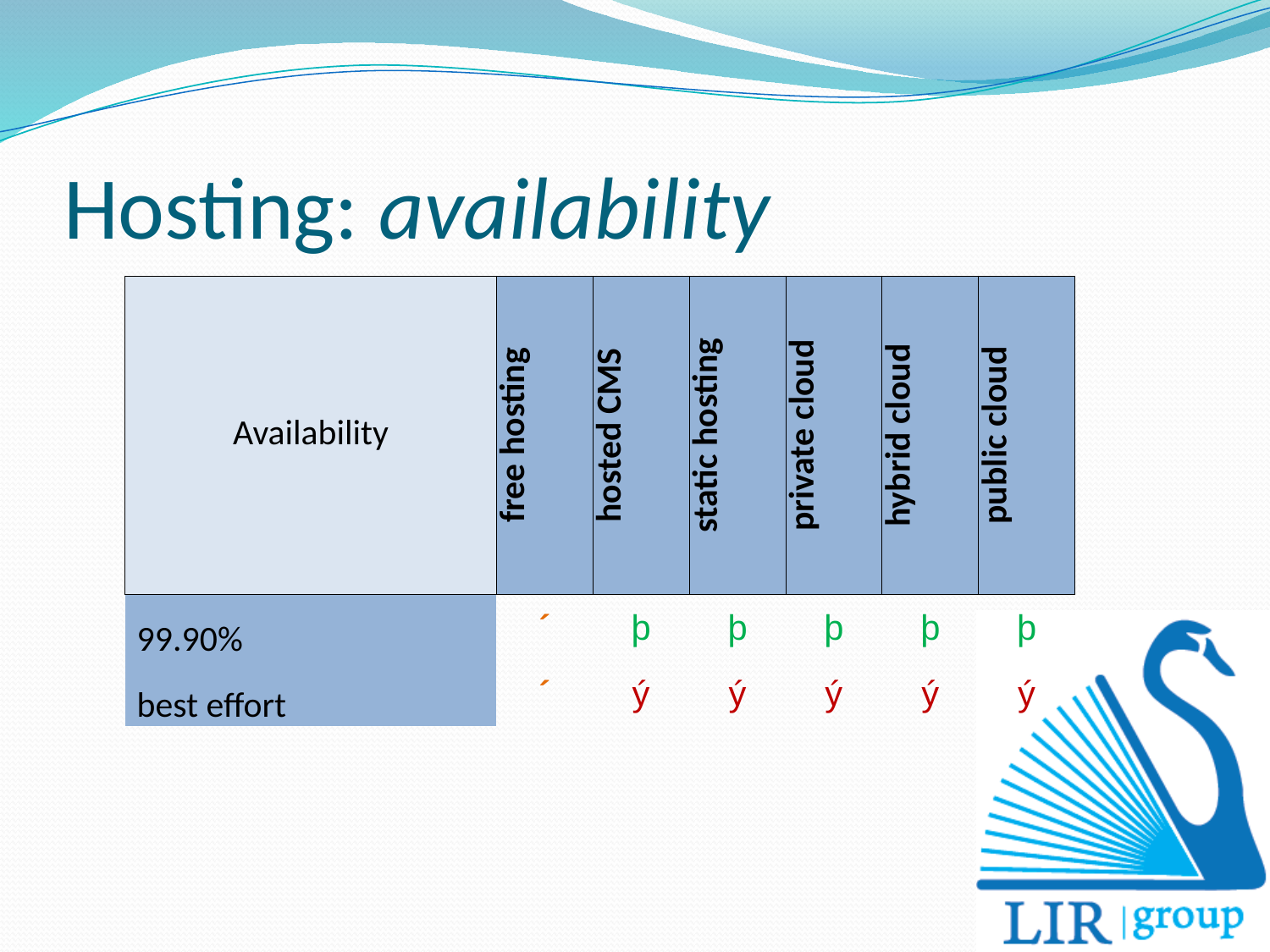

# Hosting: availability
| Availability | free hosting | hosted CMS | static hosting | private cloud | hybrid cloud | public cloud |
| --- | --- | --- | --- | --- | --- | --- |
| 99.90% | ´ | þ | þ | þ | þ | þ |
| best effort | ´ | ý | ý | ý | ý | ý |